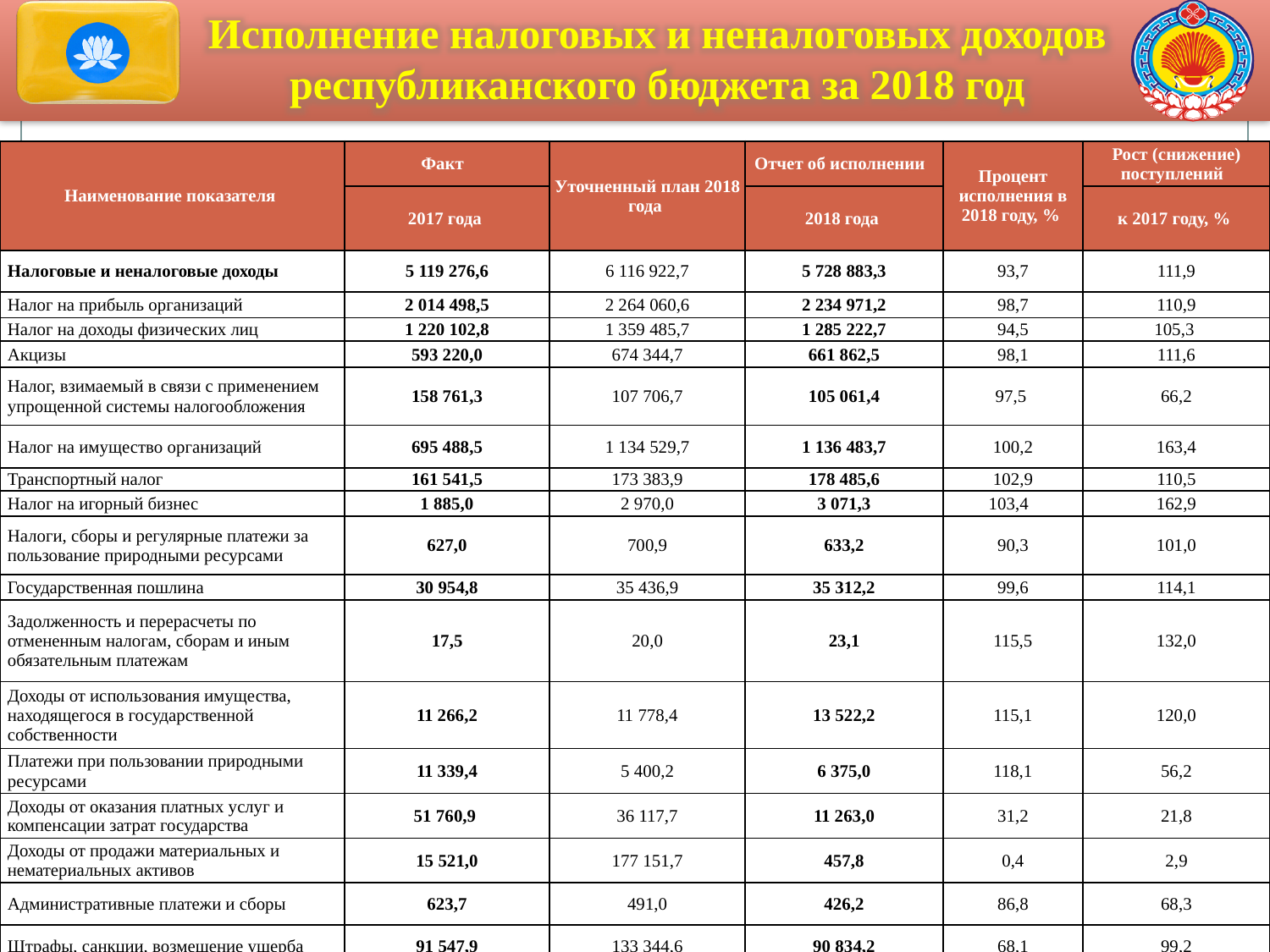

Исполнение налоговых и неналоговых доходов республиканского бюджета за 2018 год

| Наименование показателя | Факт | Уточненный план 2018 года | Отчет об исполнении | Процент исполнения в 2018 году, % | Рост (снижение) поступлений |
| --- | --- | --- | --- | --- | --- |
|  | 2017 года |  | 2018 года |  | к 2017 году, % |
| Налоговые и неналоговые доходы | 5 119 276,6 | 6 116 922,7 | 5 728 883,3 | 93,7 | 111,9 |
| Налог на прибыль организаций | 2 014 498,5 | 2 264 060,6 | 2 234 971,2 | 98,7 | 110,9 |
| Налог на доходы физических лиц | 1 220 102,8 | 1 359 485,7 | 1 285 222,7 | 94,5 | 105,3 |
| Акцизы | 593 220,0 | 674 344,7 | 661 862,5 | 98,1 | 111,6 |
| Налог, взимаемый в связи с применением упрощенной системы налогообложения | 158 761,3 | 107 706,7 | 105 061,4 | 97,5 | 66,2 |
| Налог на имущество организаций | 695 488,5 | 1 134 529,7 | 1 136 483,7 | 100,2 | 163,4 |
| Транспортный налог | 161 541,5 | 173 383,9 | 178 485,6 | 102,9 | 110,5 |
| Налог на игорный бизнес | 1 885,0 | 2 970,0 | 3 071,3 | 103,4 | 162,9 |
| Налоги, сборы и регулярные платежи за пользование природными ресурсами | 627,0 | 700,9 | 633,2 | 90,3 | 101,0 |
| Государственная пошлина | 30 954,8 | 35 436,9 | 35 312,2 | 99,6 | 114,1 |
| Задолженность и перерасчеты по отмененным налогам, сборам и иным обязательным платежам | 17,5 | 20,0 | 23,1 | 115,5 | 132,0 |
| Доходы от использования имущества, находящегося в государственной собственности | 11 266,2 | 11 778,4 | 13 522,2 | 115,1 | 120,0 |
| Платежи при пользовании природными ресурсами | 11 339,4 | 5 400,2 | 6 375,0 | 118,1 | 56,2 |
| Доходы от оказания платных услуг и компенсации затрат государства | 51 760,9 | 36 117,7 | 11 263,0 | 31,2 | 21,8 |
| Доходы от продажи материальных и нематериальных активов | 15 521,0 | 177 151,7 | 457,8 | 0,4 | 2,9 |
| Административные платежи и сборы | 623,7 | 491,0 | 426,2 | 86,8 | 68,3 |
| Штрафы, санкции, возмещение ущерба | 91 547,9 | 133 344,6 | 90 834,2 | 68,1 | 99,2 |
| Прочие доходы | 60 120,5 | 0,0 | -35 125,7 |  |  |